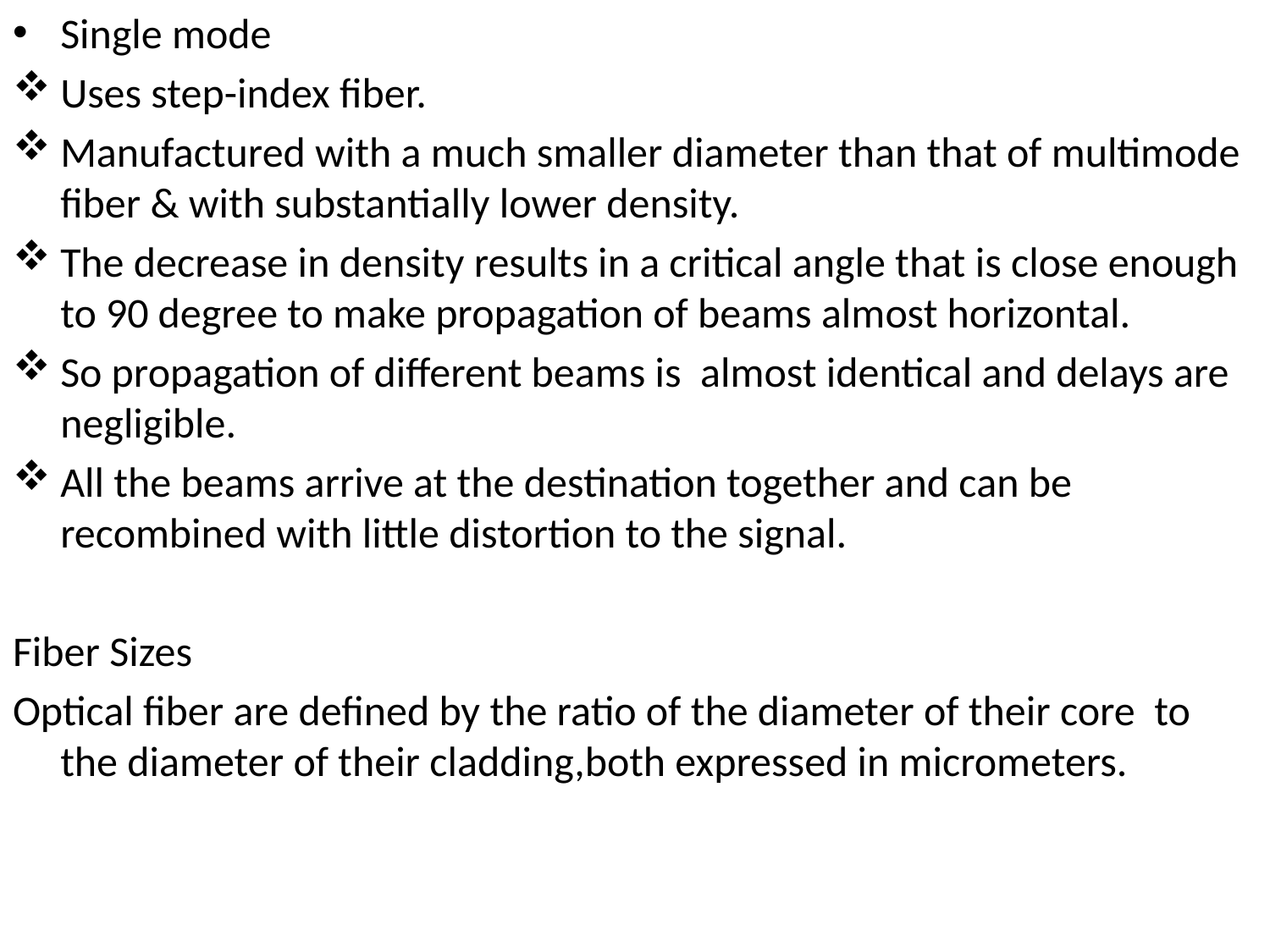

Single mode
Uses step-index fiber.
Manufactured with a much smaller diameter than that of multimode fiber & with substantially lower density.
The decrease in density results in a critical angle that is close enough to 90 degree to make propagation of beams almost horizontal.
So propagation of different beams is  almost identical and delays are negligible.
All the beams arrive at the destination together and can be recombined with little distortion to the signal.

Fiber Sizes
Optical fiber are defined by the ratio of the diameter of their core  to the diameter of their cladding,both expressed in micrometers.

#